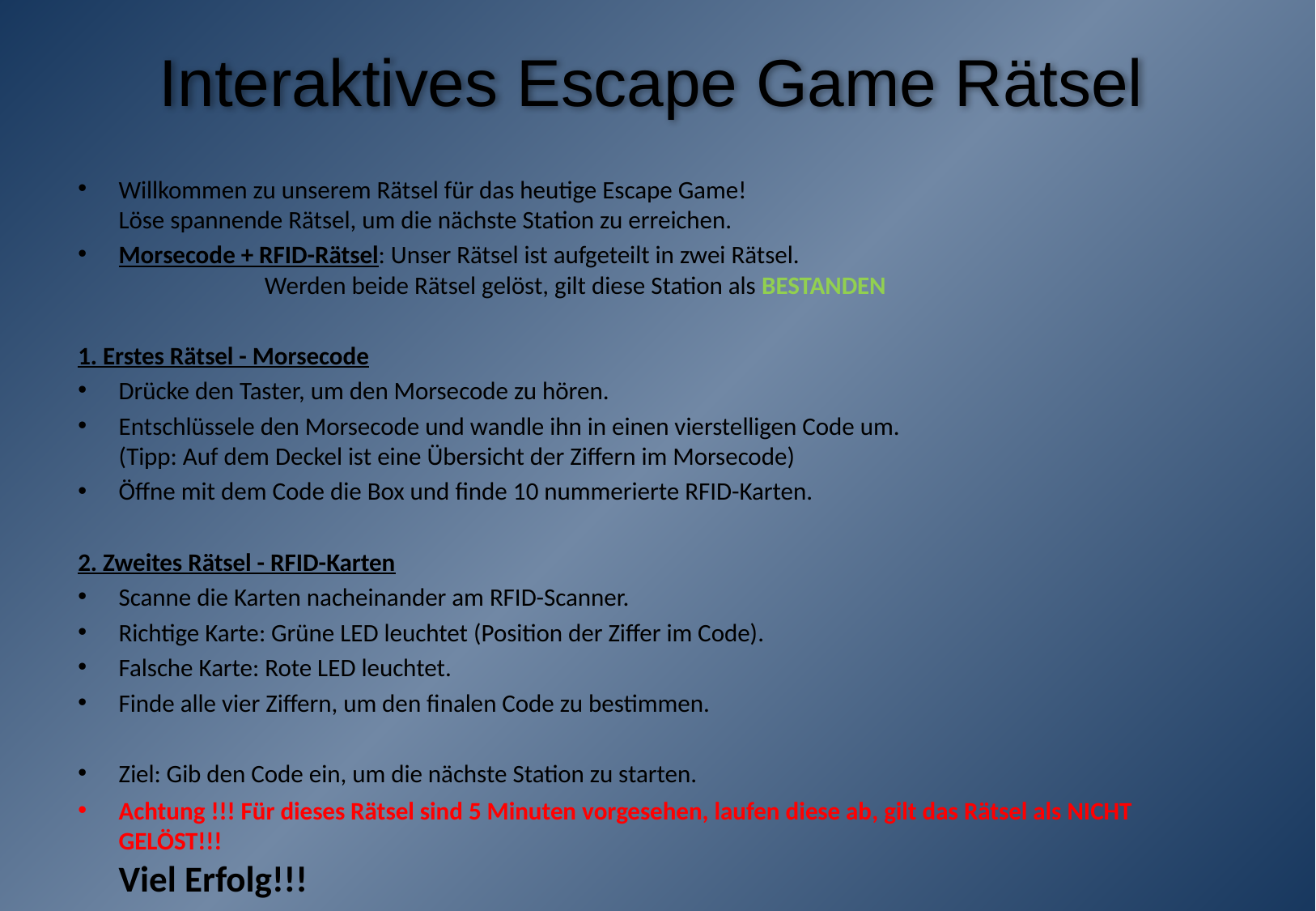

# Interaktives Escape Game Rätsel
Willkommen zu unserem Rätsel für das heutige Escape Game!
Löse spannende Rätsel, um die nächste Station zu erreichen.
Morsecode + RFID-Rätsel: Unser Rätsel ist aufgeteilt in zwei Rätsel.
					        Werden beide Rätsel gelöst, gilt diese Station als BESTANDEN

1. Erstes Rätsel - Morsecode
Drücke den Taster, um den Morsecode zu hören.
Entschlüssele den Morsecode und wandle ihn in einen vierstelligen Code um.
(Tipp: Auf dem Deckel ist eine Übersicht der Ziffern im Morsecode)
Öffne mit dem Code die Box und finde 10 nummerierte RFID-Karten.

2. Zweites Rätsel - RFID-Karten
Scanne die Karten nacheinander am RFID-Scanner.
Richtige Karte: Grüne LED leuchtet (Position der Ziffer im Code).
Falsche Karte: Rote LED leuchtet.
Finde alle vier Ziffern, um den finalen Code zu bestimmen.

Ziel: Gib den Code ein, um die nächste Station zu starten.
Achtung !!! Für dieses Rätsel sind 5 Minuten vorgesehen, laufen diese ab, gilt das Rätsel als NICHT GELÖST!!!
Viel Erfolg!!!